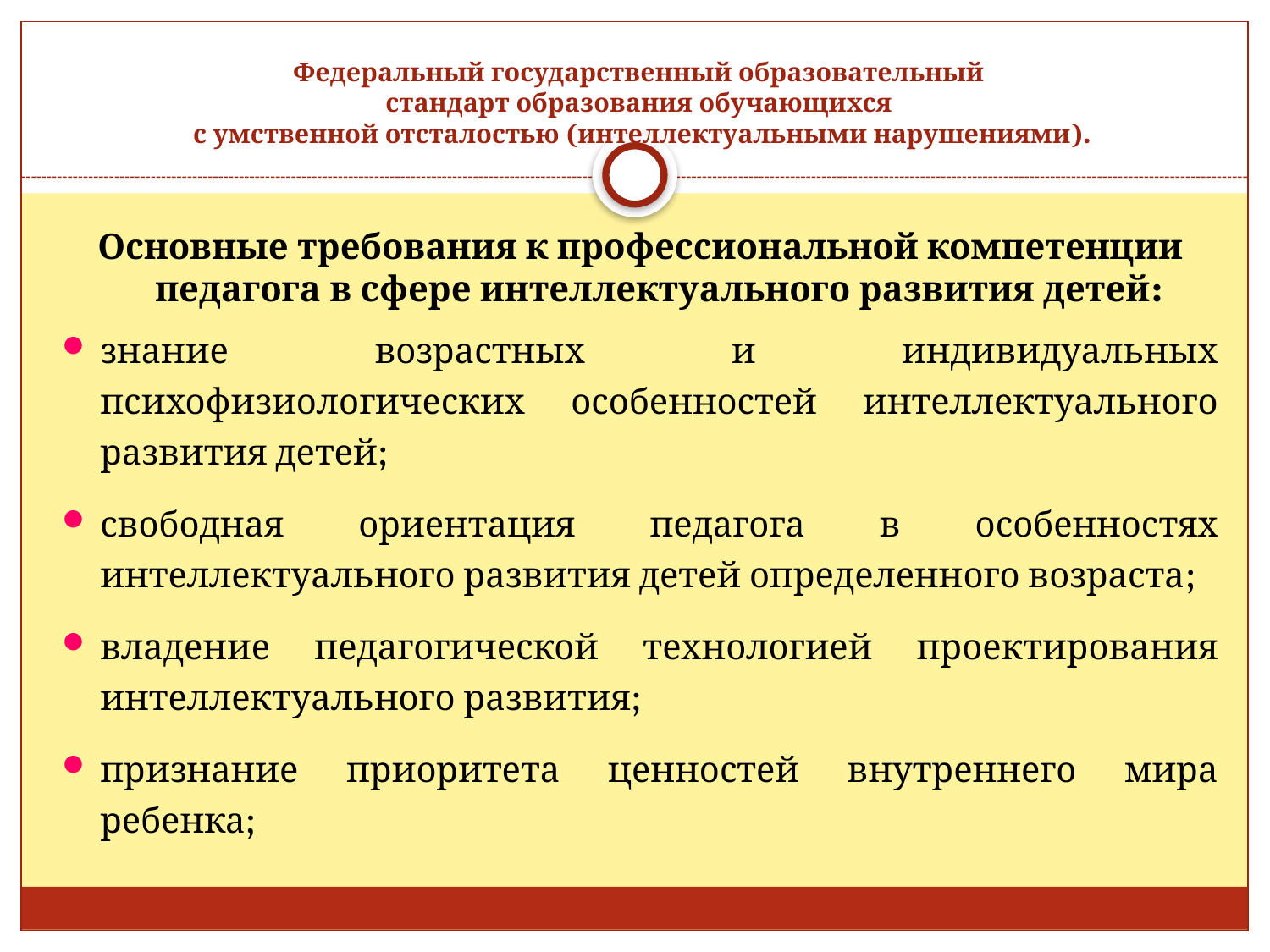

# Федеральный государственный образовательный стандарт образования обучающихся с умственной отсталостью (интеллектуальными нарушениями).
Основные требования к профессиональной компетенции педагога в сфере интеллектуального развития детей:
знание возрастных и индивидуальных психофизиологических особенностей интеллектуального развития детей;
свободная ориентация педагога в особенностях интеллектуального развития детей определенного возраста;
владение педагогической технологией проектирования интеллектуального развития;
признание приоритета ценностей внутреннего мира ребенка;